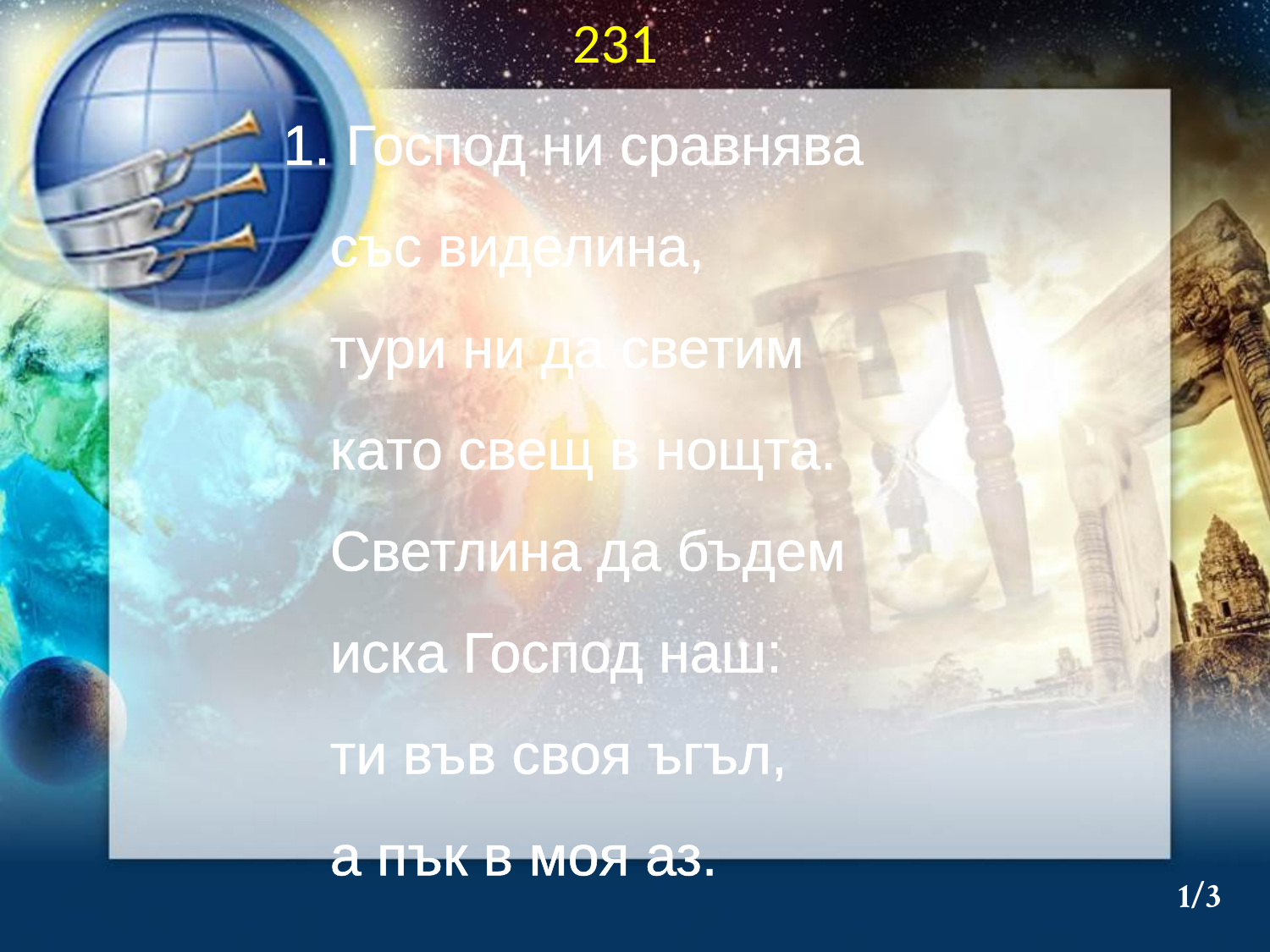

231
 1. Господ ни сравнява
    със виделина,
    тури ни да светим
    като свещ в нощта.
    Светлина да бъдем
    иска Господ наш:
    ти във своя ъгъл,
    а пък в моя аз.
1/3